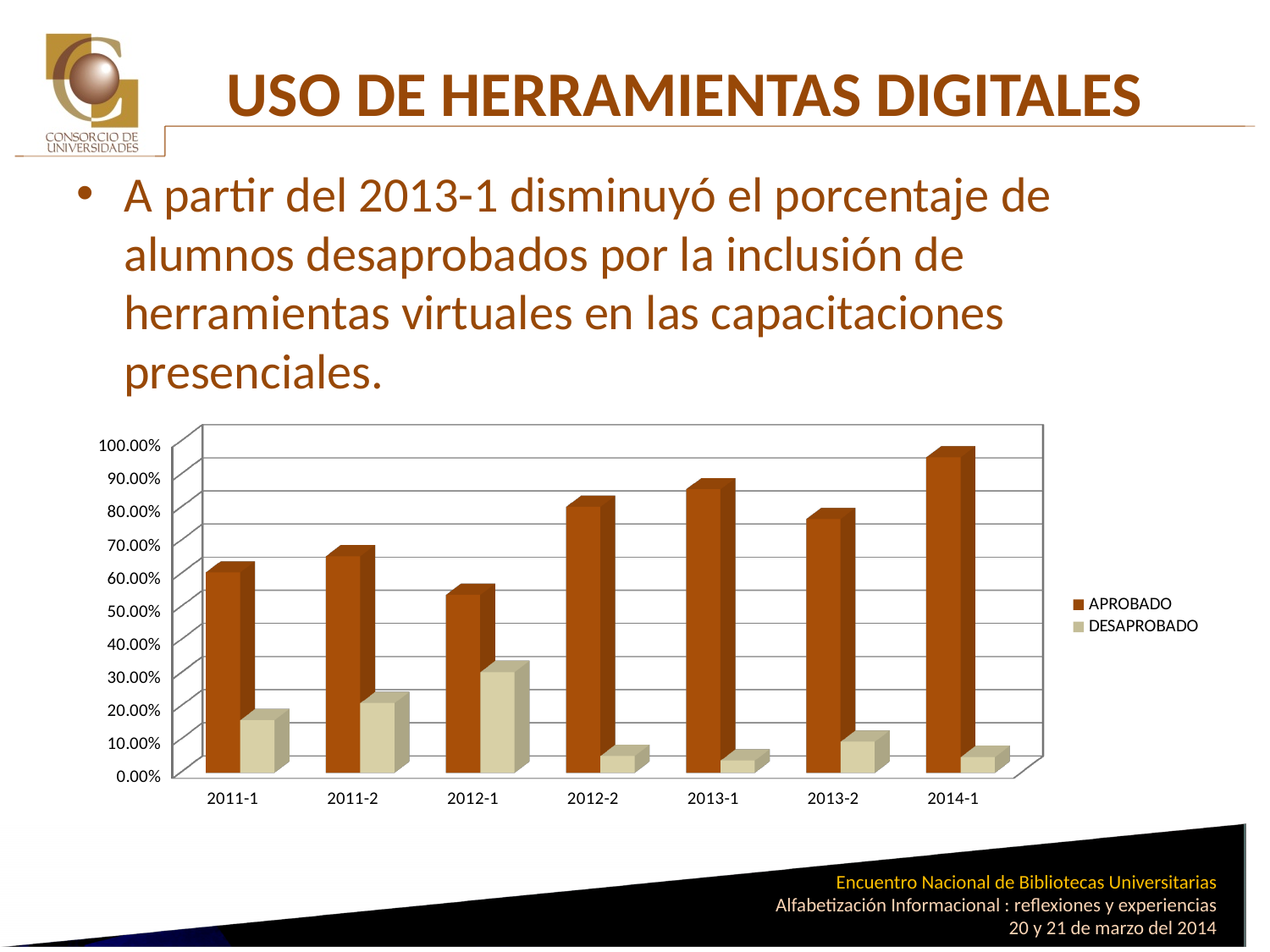

# USO DE HERRAMIENTAS DIGITALES
A partir del 2013-1 disminuyó el porcentaje de alumnos desaprobados por la inclusión de herramientas virtuales en las capacitaciones presenciales.

[unsupported chart]